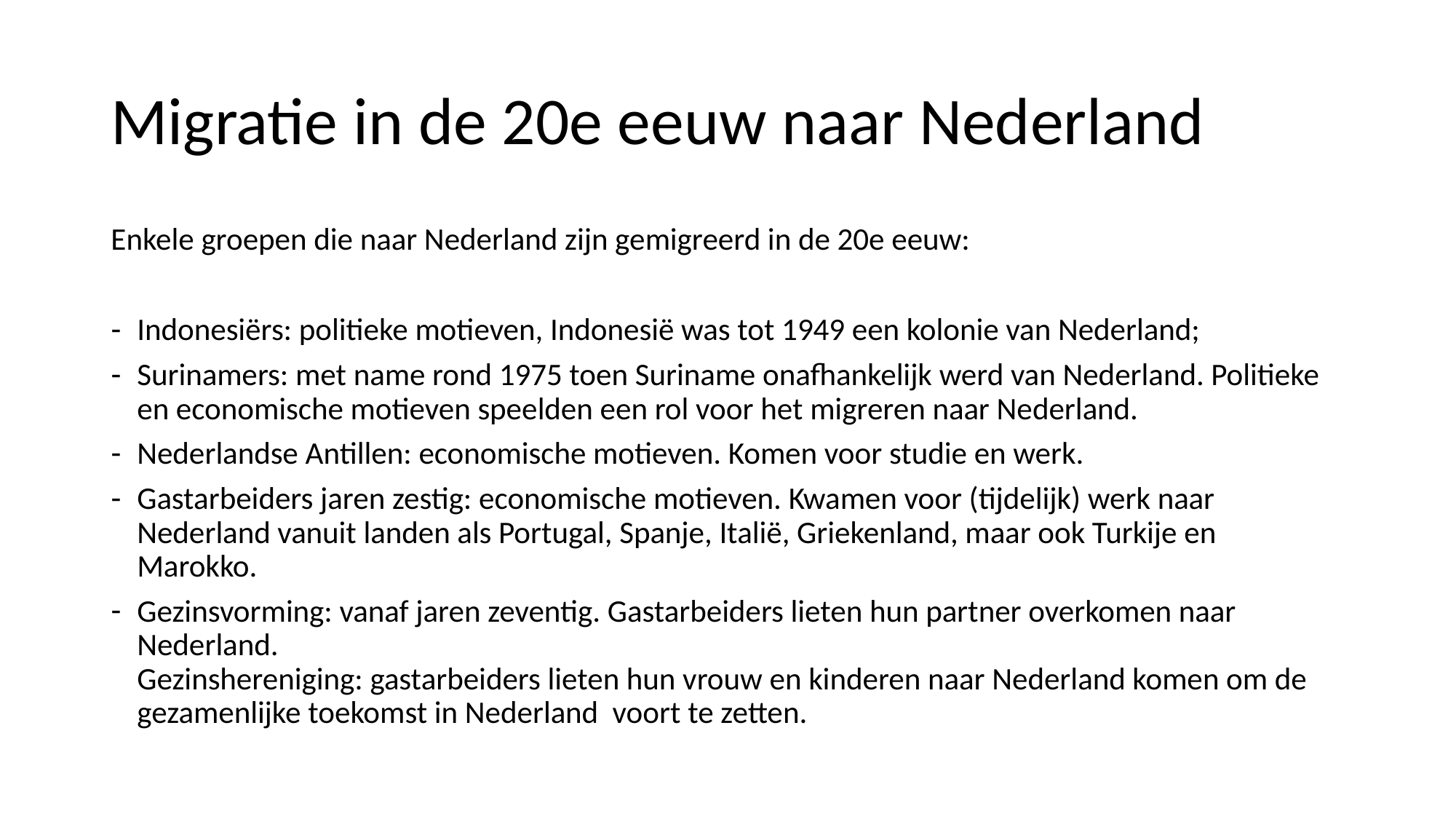

# Migratie in de 20e eeuw naar Nederland
Enkele groepen die naar Nederland zijn gemigreerd in de 20e eeuw:

Indonesiërs: politieke motieven, Indonesië was tot 1949 een kolonie van Nederland;
Surinamers: met name rond 1975 toen Suriname onafhankelijk werd van Nederland. Politieke en economische motieven speelden een rol voor het migreren naar Nederland.
Nederlandse Antillen: economische motieven. Komen voor studie en werk.
Gastarbeiders jaren zestig: economische motieven. Kwamen voor (tijdelijk) werk naar Nederland vanuit landen als Portugal, Spanje, Italië, Griekenland, maar ook Turkije en Marokko.
Gezinsvorming: vanaf jaren zeventig. Gastarbeiders lieten hun partner overkomen naar Nederland.
Gezinshereniging: gastarbeiders lieten hun vrouw en kinderen naar Nederland komen om de gezamenlijke toekomst in Nederland  voort te zetten.